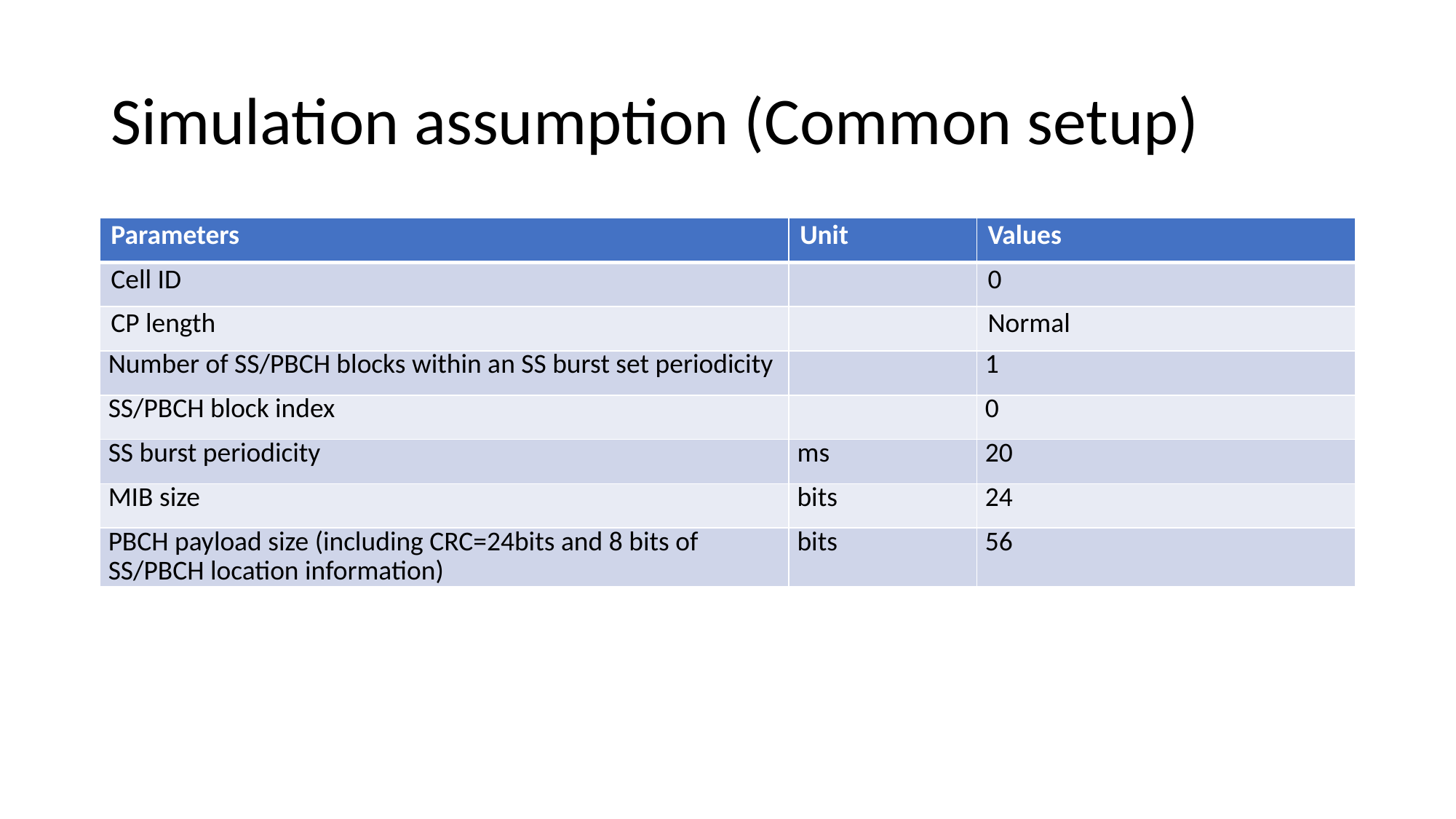

# Simulation assumption (Common setup)
| Parameters | Unit | Values |
| --- | --- | --- |
| Cell ID |  | 0 |
| CP length |  | Normal |
| Number of SS/PBCH blocks within an SS burst set periodicity |  | 1 |
| SS/PBCH block index |  | 0 |
| SS burst periodicity | ms | 20 |
| MIB size | bits | 24 |
| PBCH payload size (including CRC=24bits and 8 bits of SS/PBCH location information) | bits | 56 |